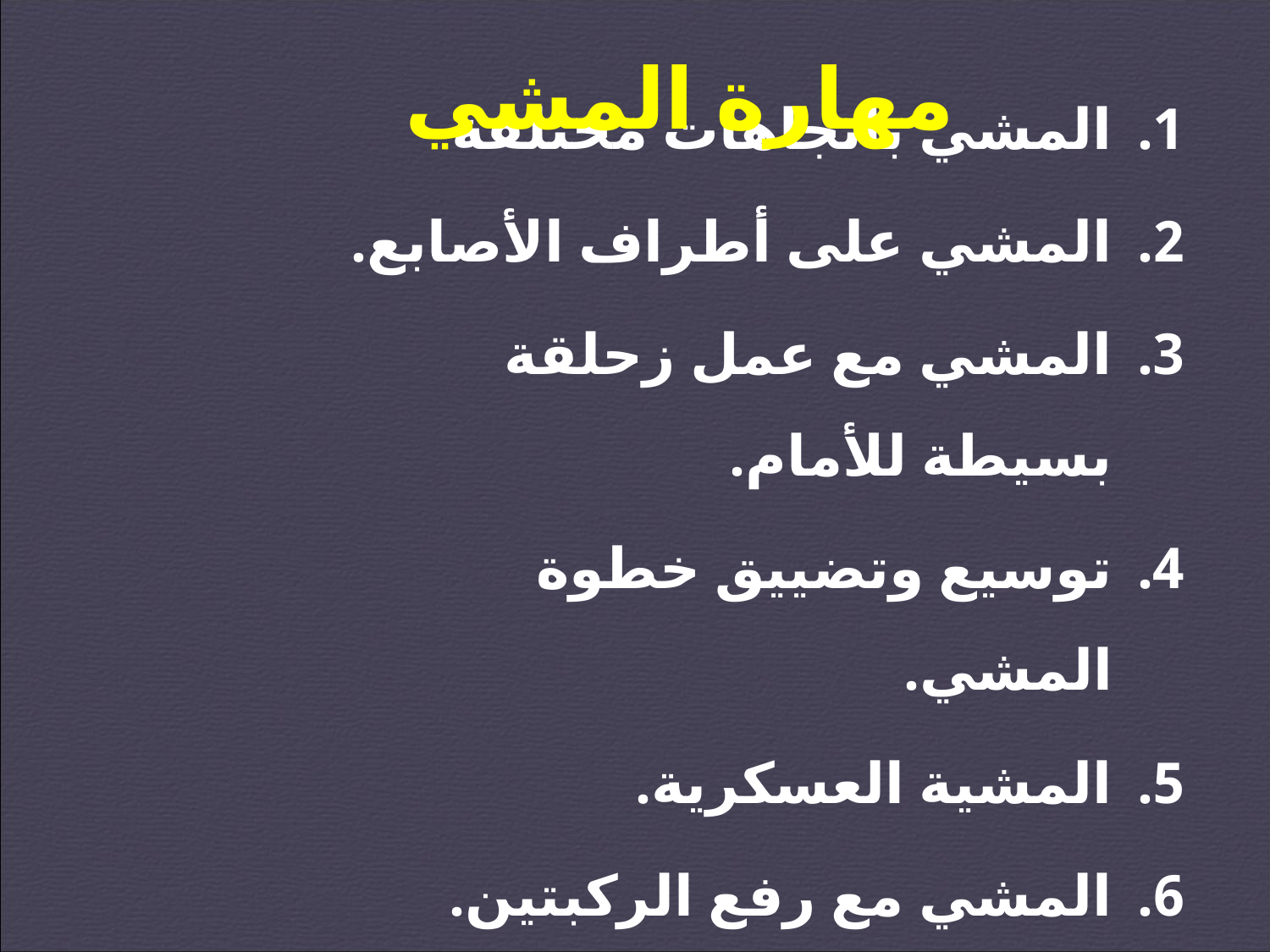

مهارة المشي
المشي باتجاهات مختلفة
المشي على أطراف الأصابع.
المشي مع عمل زحلقة بسيطة للأمام.
توسيع وتضييق خطوة المشي.
المشية العسكرية.
المشي مع رفع الركبتين.